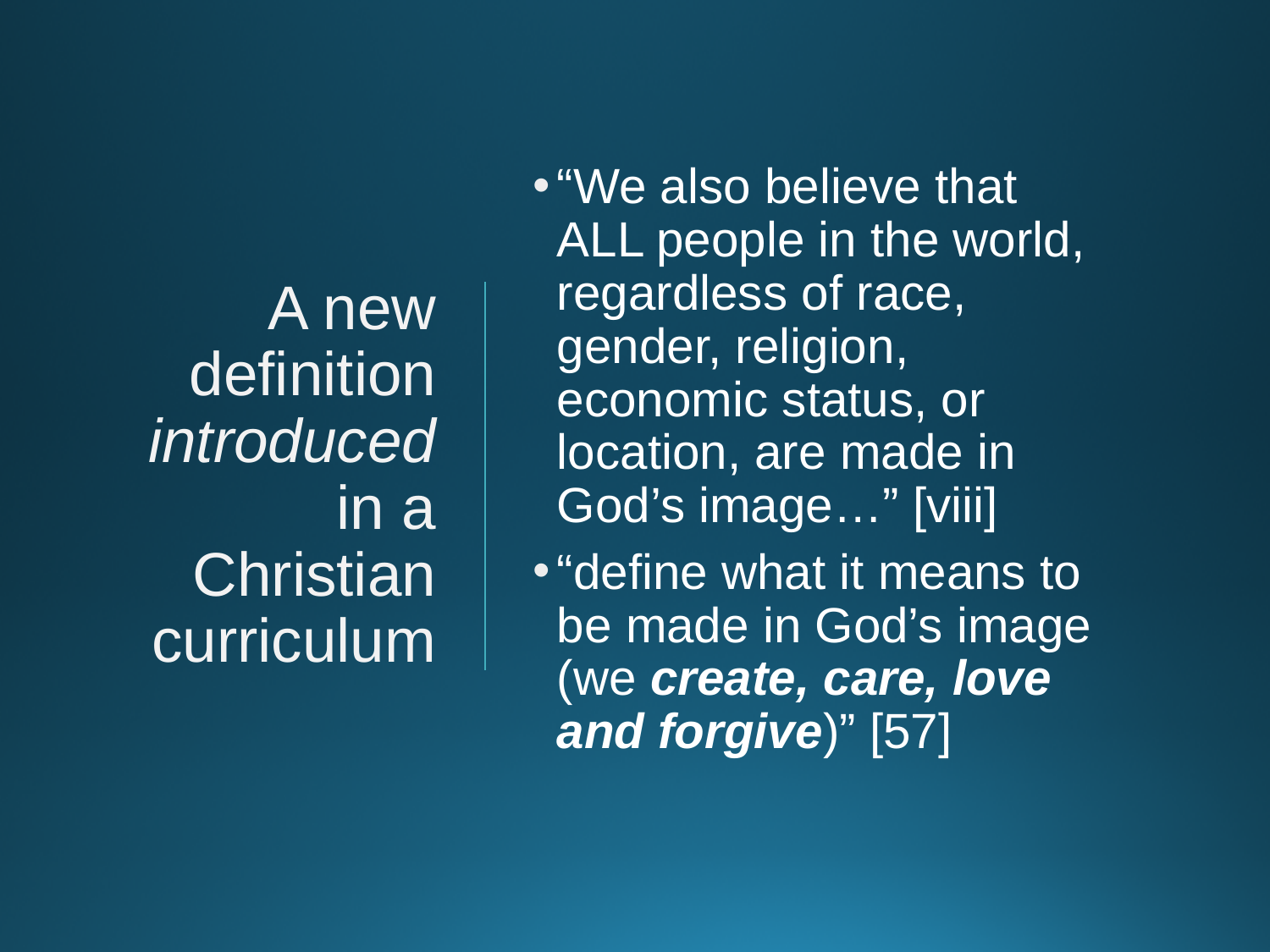

# A new definition introduced in a Christian curriculum
“We also believe that ALL people in the world, regardless of race, gender, religion, economic status, or location, are made in God’s image…” [viii]
“define what it means to be made in God’s image (we create, care, love and forgive)” [57]